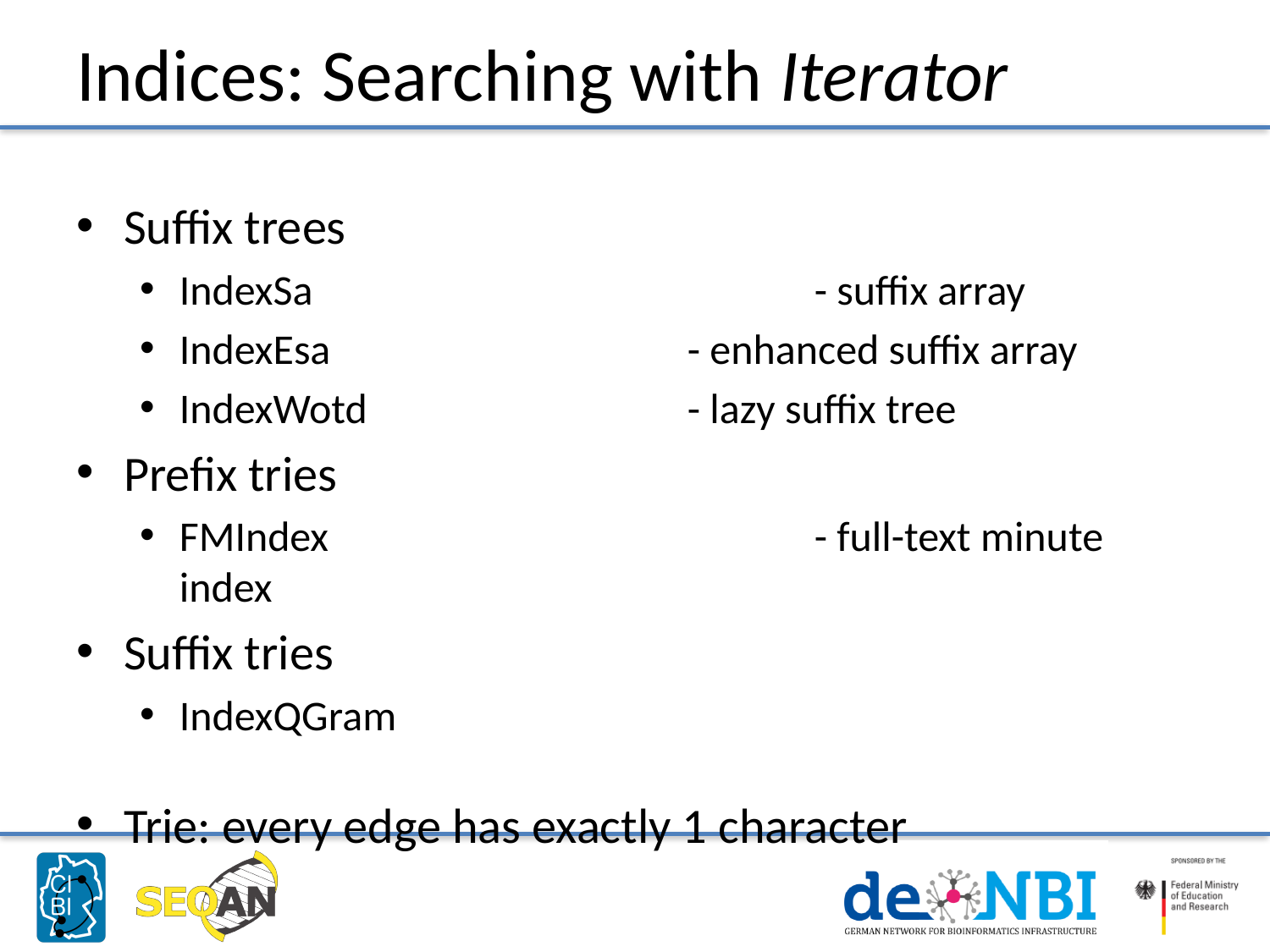

# Indices: Searching with Iterator
Suffix trees
IndexSa				- suffix array
IndexEsa			- enhanced suffix array
IndexWotd			- lazy suffix tree
Prefix tries
FMIndex				- full-text minute index
Suffix tries
IndexQGram

Trie: every edge has exactly 1 character